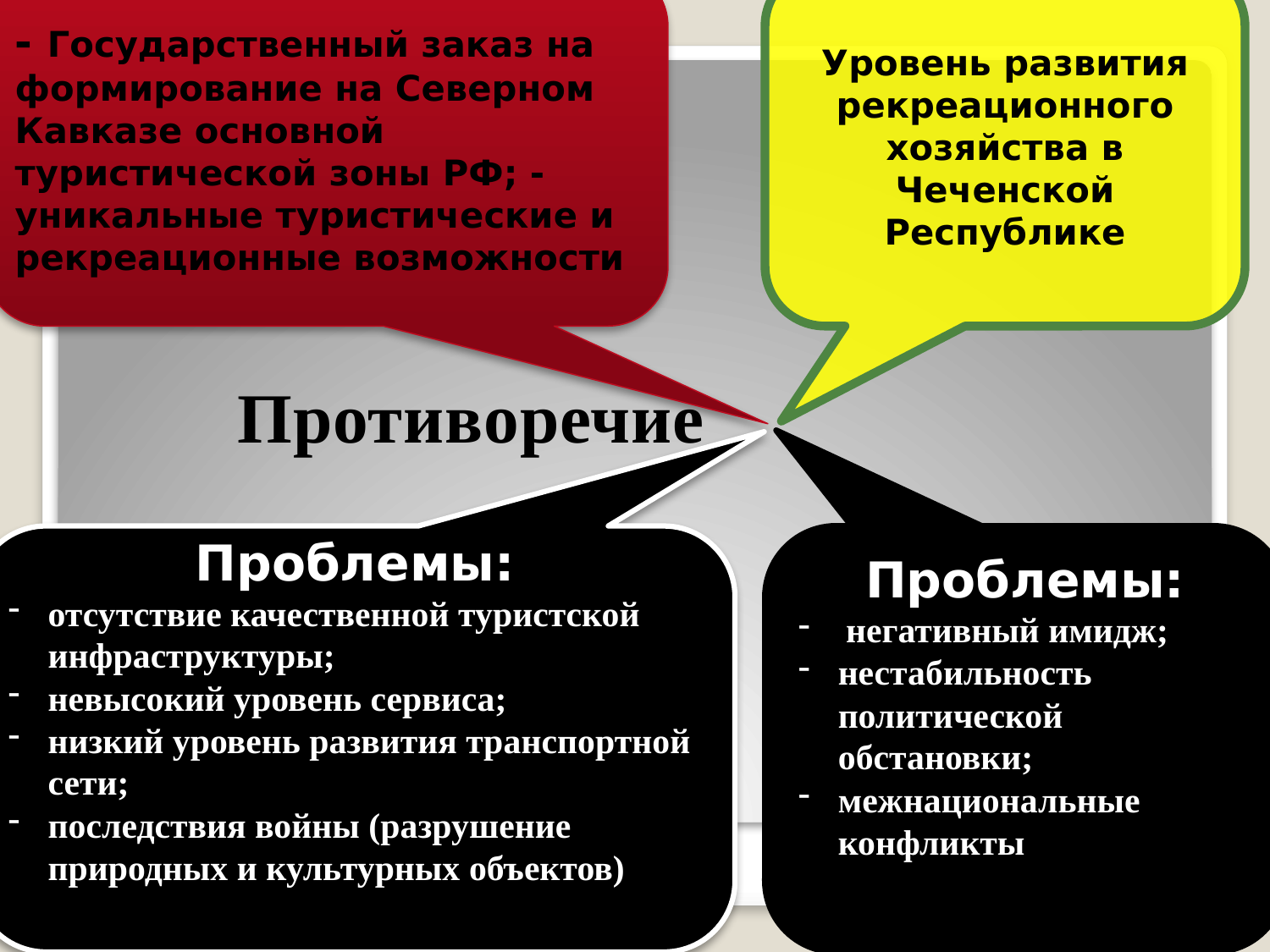

- Государственный заказ на формирование на Северном Кавказе основной туристической зоны РФ; - уникальные туристические и рекреационные возможности
Уровень развития рекреационного хозяйства в Чеченской Республике
Противоречие
Проблемы:
отсутствие качественной туристской инфраструктуры;
невысокий уровень сервиса;
низкий уровень развития транспортной сети;
последствия войны (разрушение природных и культурных объектов)

Проблемы:
негативный имидж;
нестабильность политической обстановки;
межнациональные конфликты